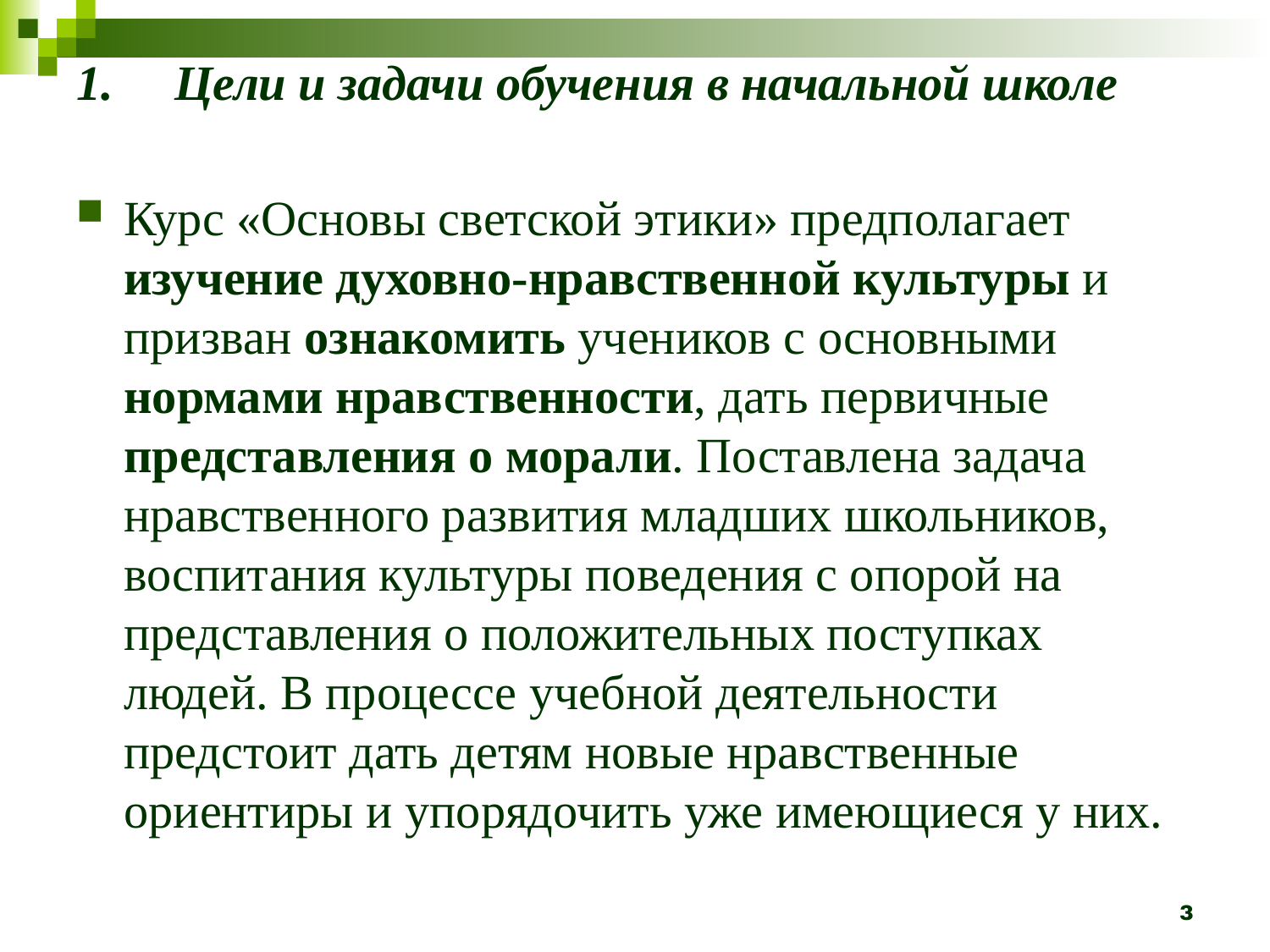

# 1.     Цели и задачи обучения в начальной школе
Курс «Основы светской этики» предполагает изучение духовно-нравственной культуры и призван ознакомить учеников с основными нормами нравственности, дать первичные представления о морали. Поставлена задача нравственного развития младших школьников, воспитания культуры поведения с опорой на представления о положительных поступках людей. В процессе учебной деятельности предстоит дать детям новые нравственные ориентиры и упорядочить уже имеющиеся у них.
3